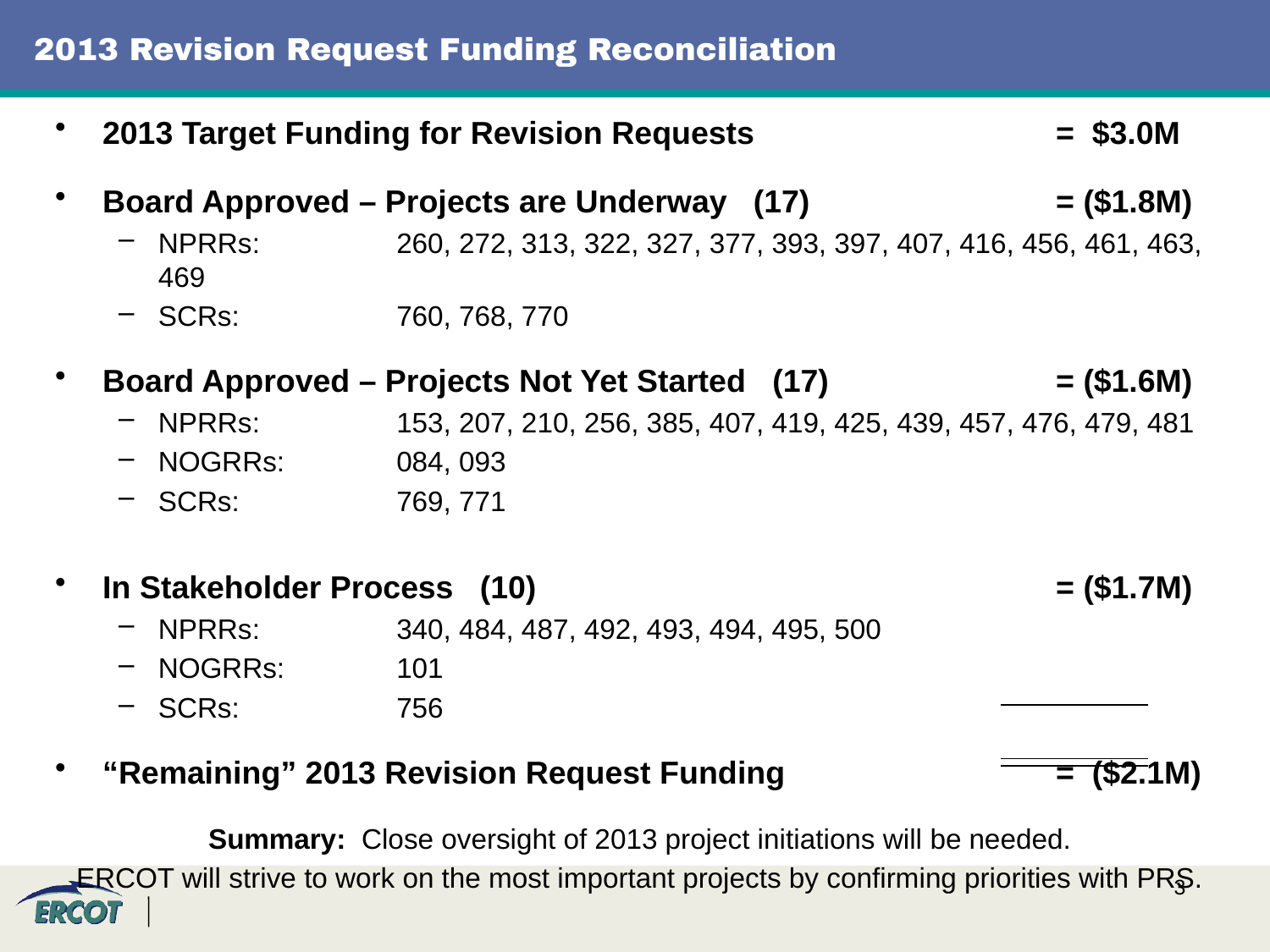

# 2013 Revision Request Funding Reconciliation
2013 Target Funding for Revision Requests 	=  $3.0M

Board Approved – Projects are Underway   (17)	= ($1.8M)
NPRRs: 	260, 272, 313, 322, 327, 377, 393, 397, 407, 416, 456, 461, 463, 469
SCRs: 	760, 768, 770

Board Approved – Projects Not Yet Started   (17)	= ($1.6M)
NPRRs: 	153, 207, 210, 256, 385, 407, 419, 425, 439, 457, 476, 479, 481
NOGRRs: 	084, 093
SCRs: 	769, 771

In Stakeholder Process   (10)	= ($1.7M)
NPRRs: 	340, 484, 487, 492, 493, 494, 495, 500
NOGRRs: 	101
SCRs: 	756

“Remaining” 2013 Revision Request Funding	=  ($2.1M)

Summary:  Close oversight of 2013 project initiations will be needed.
ERCOT will strive to work on the most important projects by confirming priorities with PRS.